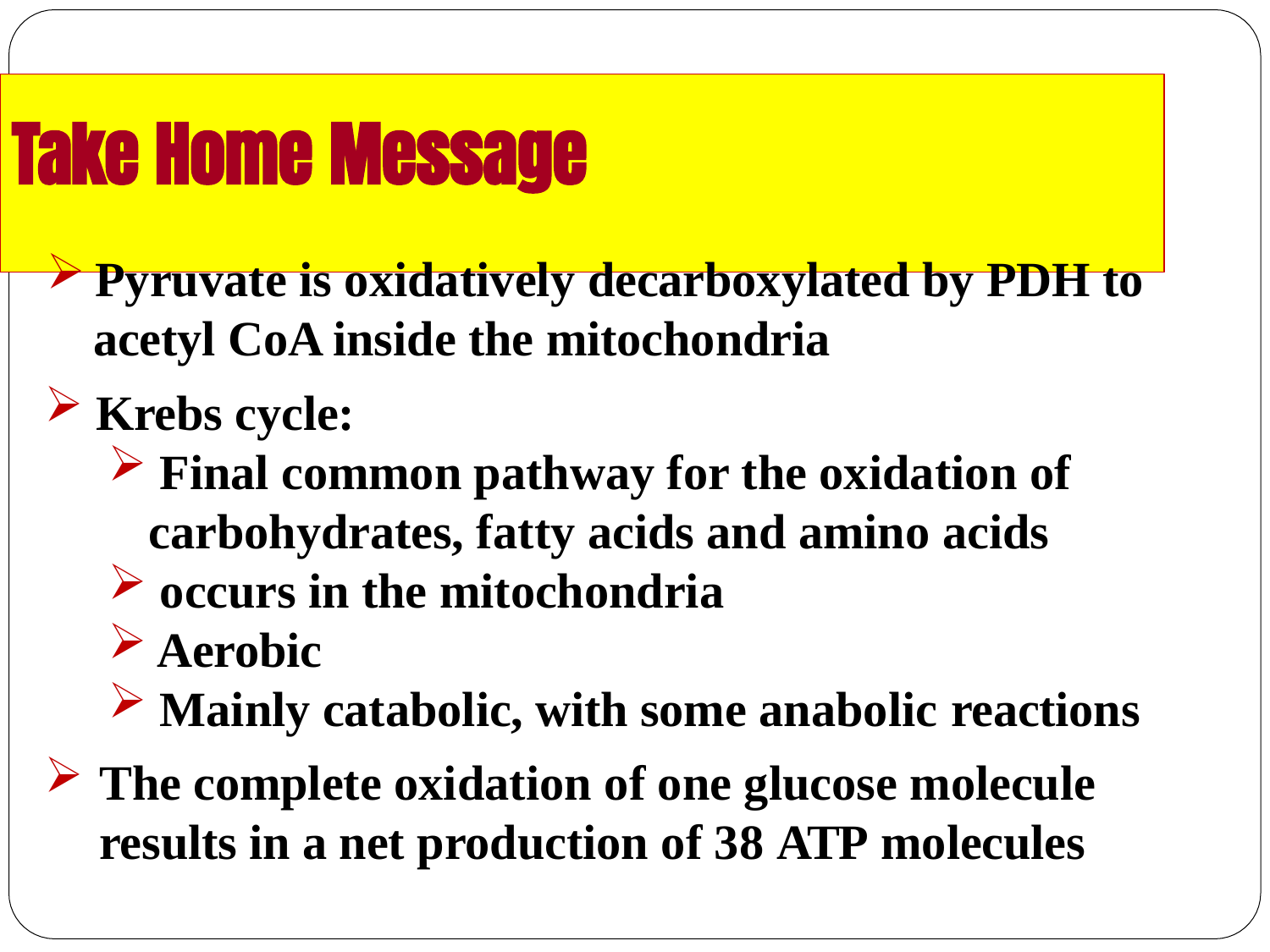

# Take Home Message
Pyruvate is oxidatively decarboxylated by PDH to
acetyl CoA inside the mitochondria
Krebs cycle:
Final common pathway for the oxidation of
carbohydrates, fatty acids and amino acids
occurs in the mitochondria
Aerobic
Mainly catabolic, with some anabolic reactions
The complete oxidation of one glucose molecule
results in a net production of 38 ATP molecules